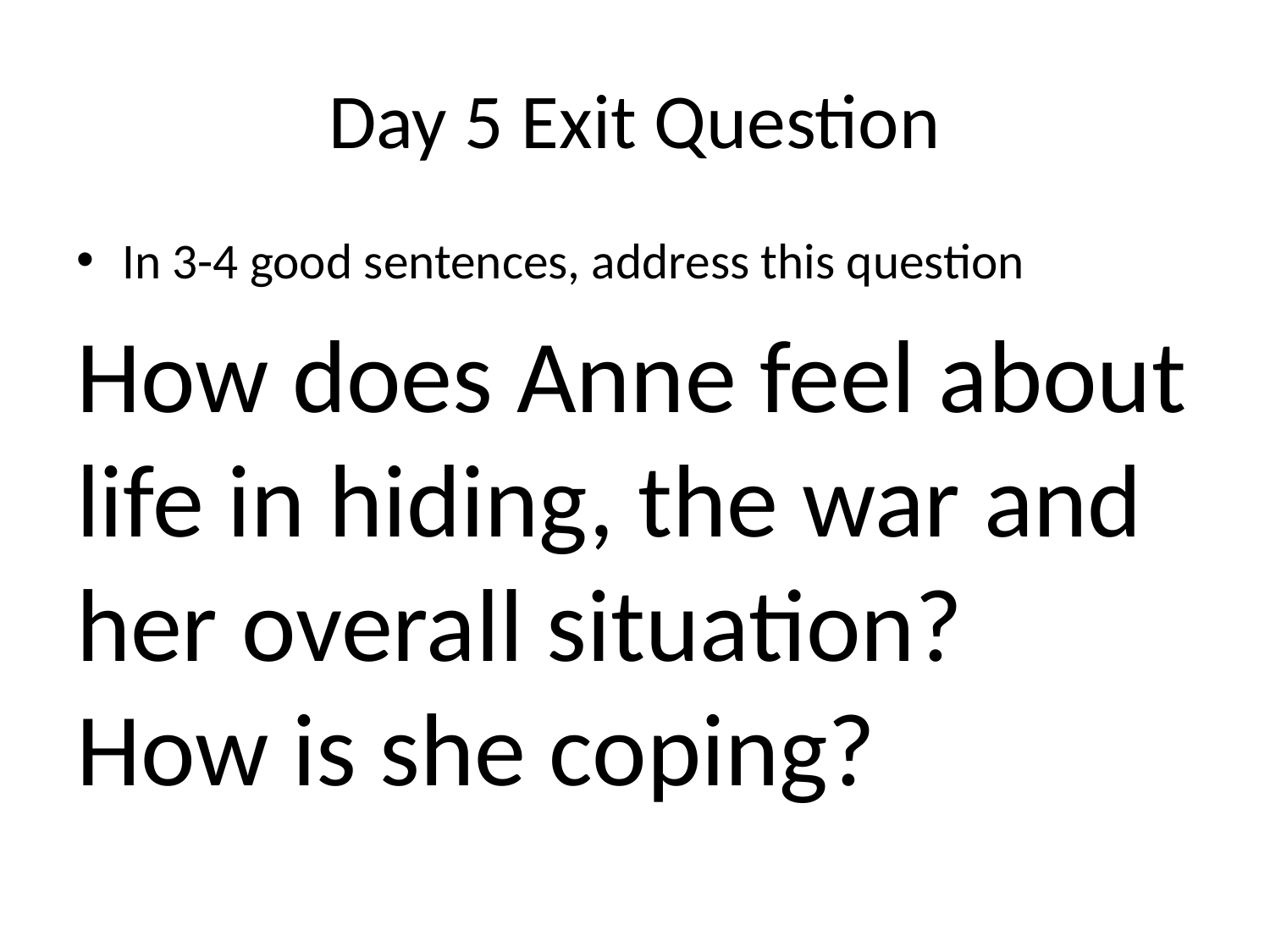

# Day 5 Exit Question
In 3-4 good sentences, address this question
How does Anne feel about life in hiding, the war and her overall situation?  How is she coping?